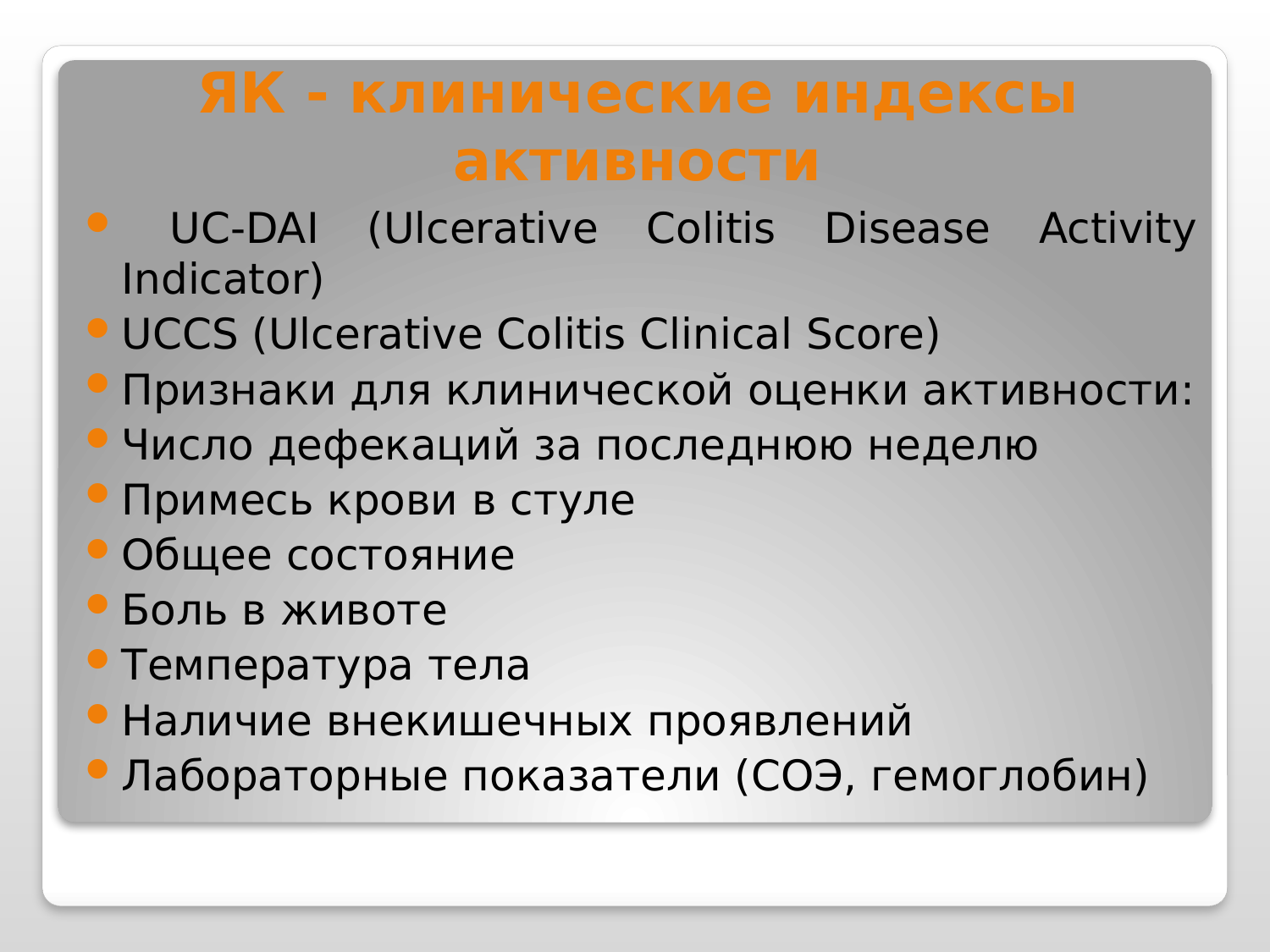

# ЯК - клинические индексы активности
 UC-DAI (Ulcerative Colitis Disease Activity Indicator)
UCCS (Ulcerative Colitis Clinical Score)
Признаки для клинической оценки активности:
Число дефекаций за последнюю неделю
Примесь крови в стуле
Общее состояние
Боль в животе
Температура тела
Наличие внекишечных проявлений
Лабораторные показатели (СОЭ, гемоглобин)